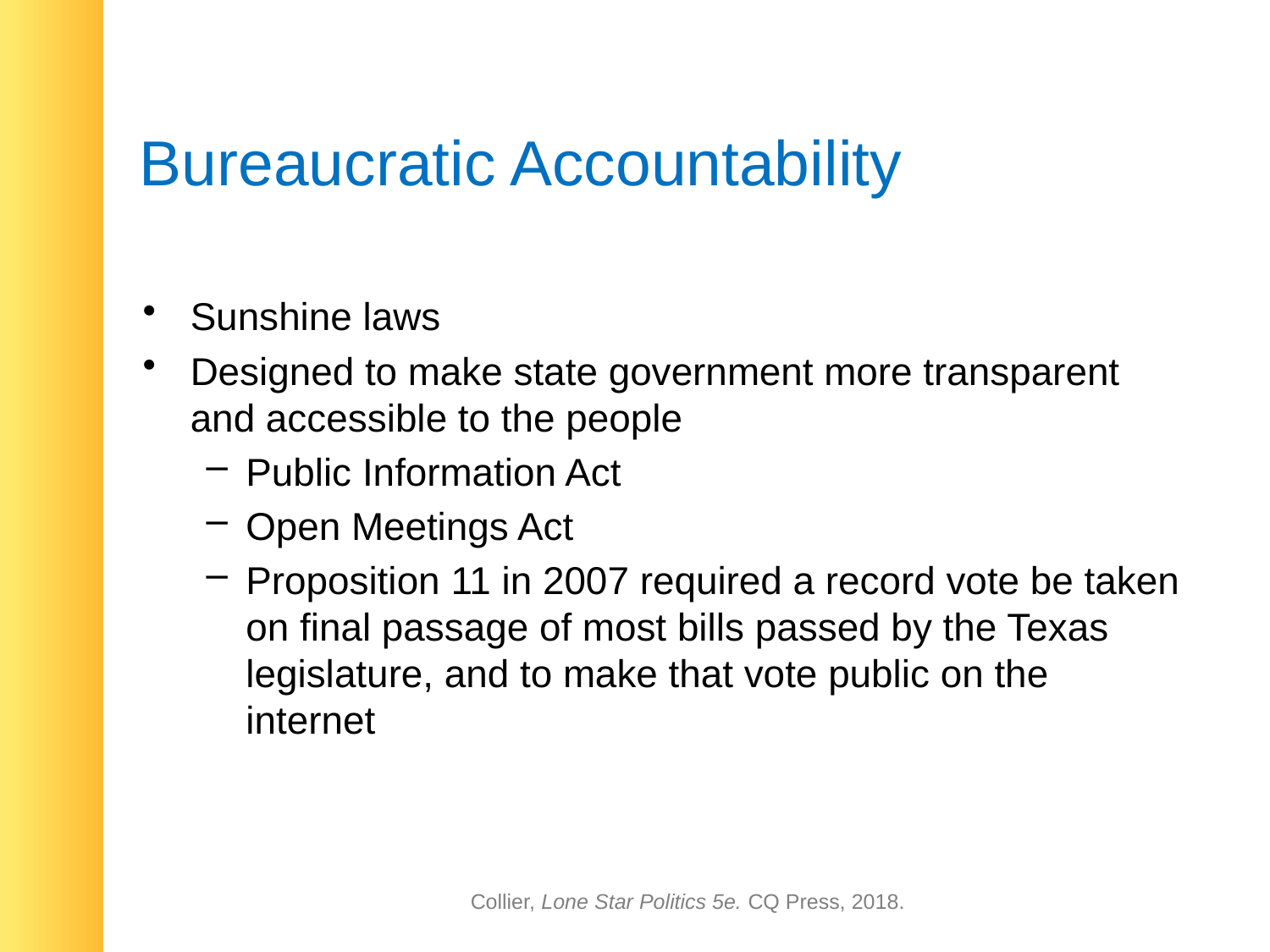

# Bureaucratic Accountability
Sunshine laws
Designed to make state government more transparent and accessible to the people
Public Information Act
Open Meetings Act
Proposition 11 in 2007 required a record vote be taken on final passage of most bills passed by the Texas legislature, and to make that vote public on the internet
Collier, Lone Star Politics 5e. CQ Press, 2018.